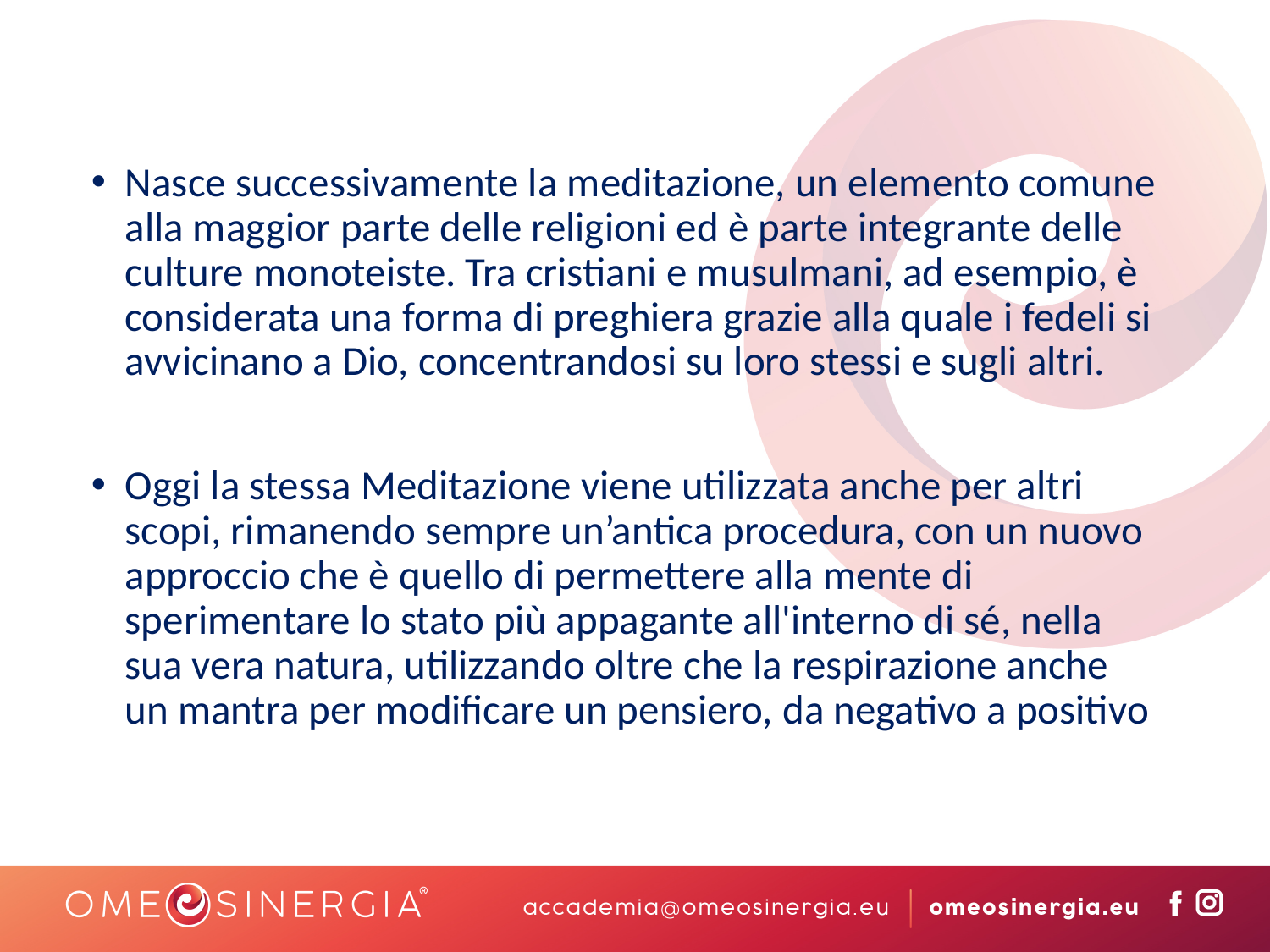

Nasce successivamente la meditazione, un elemento comune alla maggior parte delle religioni ed è parte integrante delle culture monoteiste. Tra cristiani e musulmani, ad esempio, è considerata una forma di preghiera grazie alla quale i fedeli si avvicinano a Dio, concentrandosi su loro stessi e sugli altri.

Oggi la stessa Meditazione viene utilizzata anche per altri scopi, rimanendo sempre un’antica procedura, con un nuovo approccio che è quello di permettere alla mente di sperimentare lo stato più appagante all'interno di sé, nella sua vera natura, utilizzando oltre che la respirazione anche un mantra per modificare un pensiero, da negativo a positivo